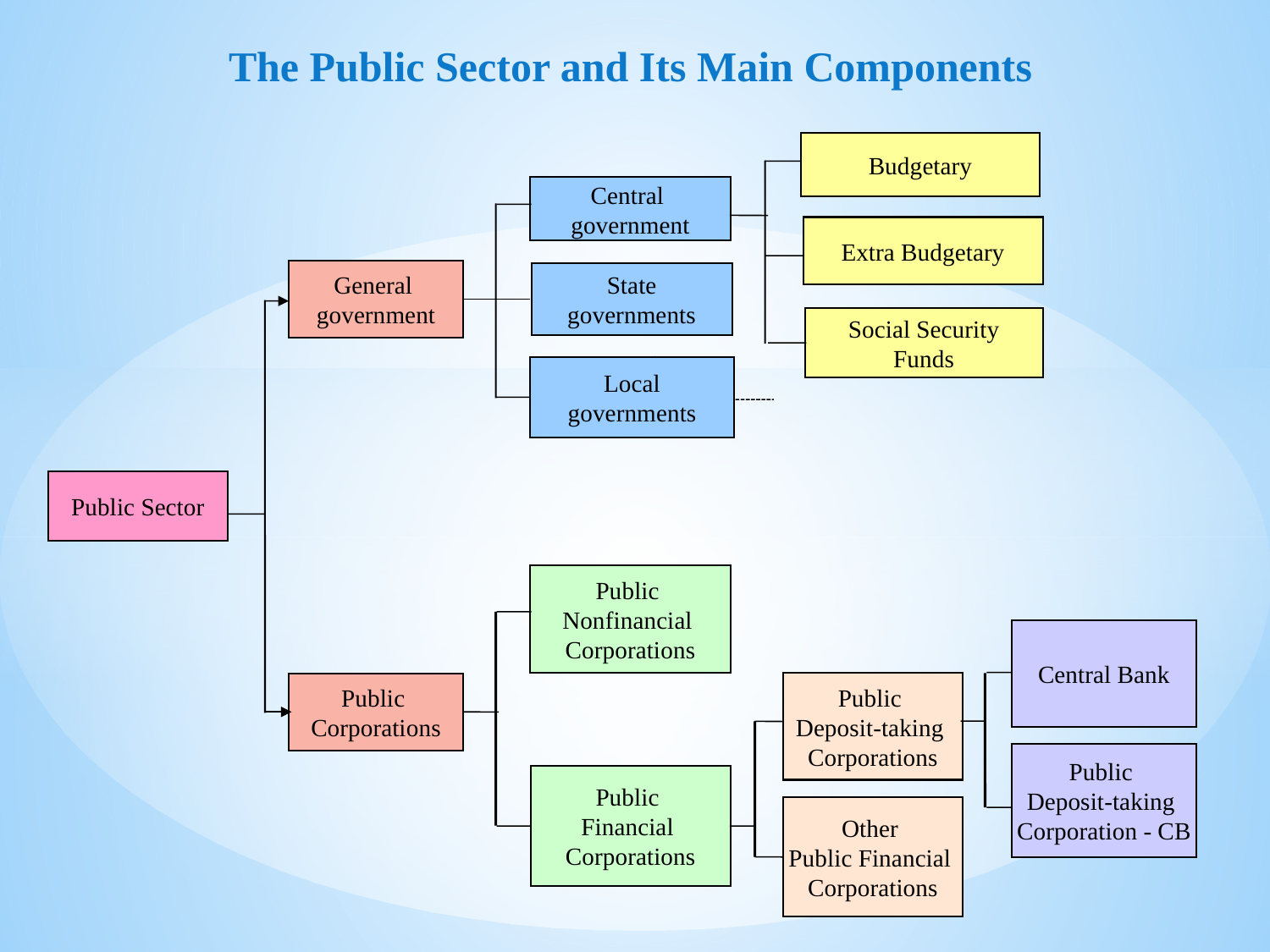

The Public Sector and Its Main Components
Budgetary

Central
government

Extra Budgetary

General
government
State
governments

Social Security
Funds

Local
governments

Public Sector

Public
Nonfinancial
Corporations

Central Bank

Public
Deposit-taking
Corporations

Public
Corporations

Public
Deposit-taking
Corporation - CB
Public
Financial
Corporations
Other
Public Financial
Corporations